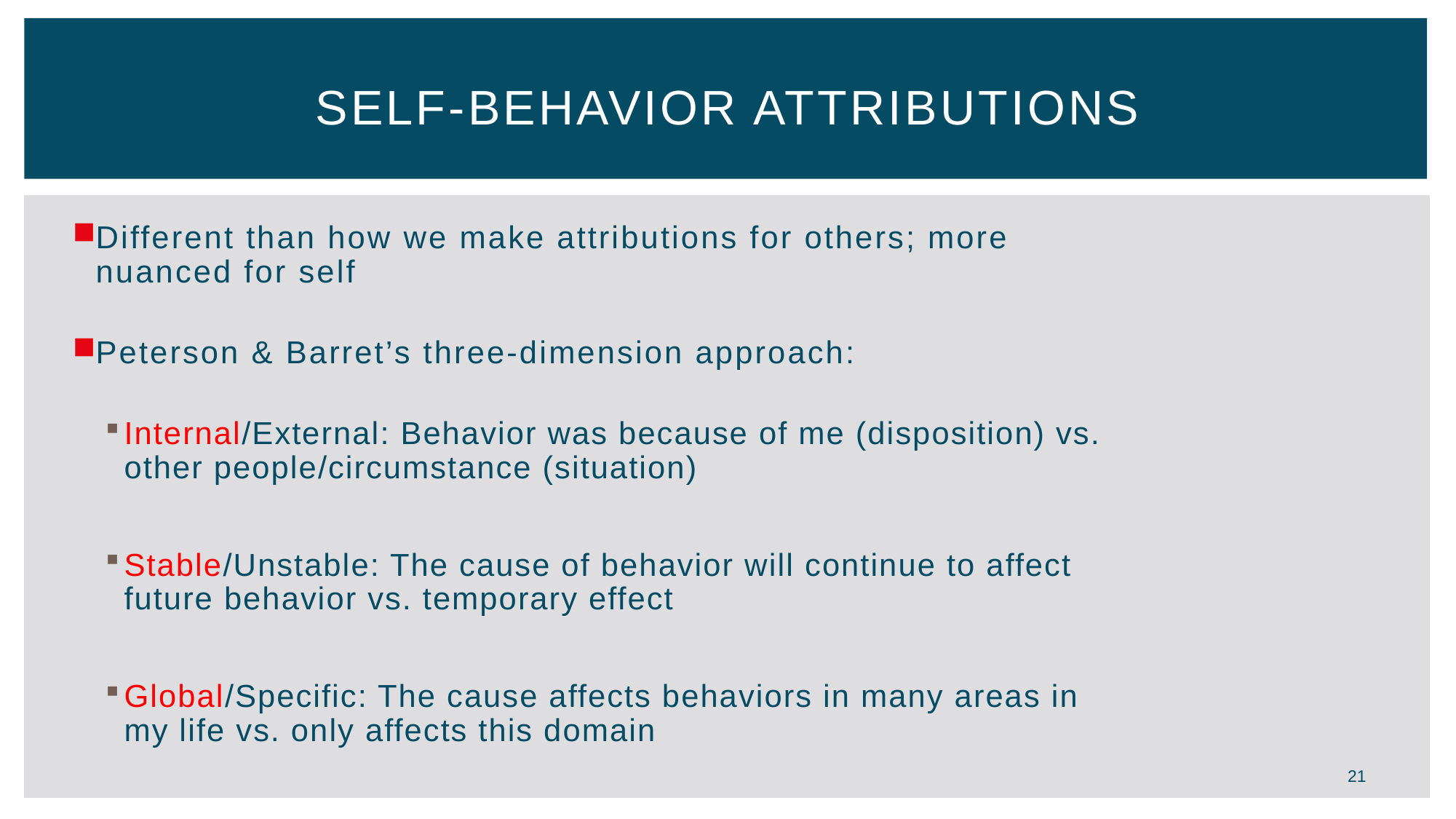

# Self-behavior Attributions

Different than how we make attributions for others; more nuanced for self

Peterson & Barret’s three-dimension approach:

Internal/External: Behavior was because of me (disposition) vs. other people/circumstance (situation)

Stable/Unstable: The cause of behavior will continue to affect future behavior vs. temporary effect

Global/Specific: The cause affects behaviors in many areas in my life vs. only affects this domain

21